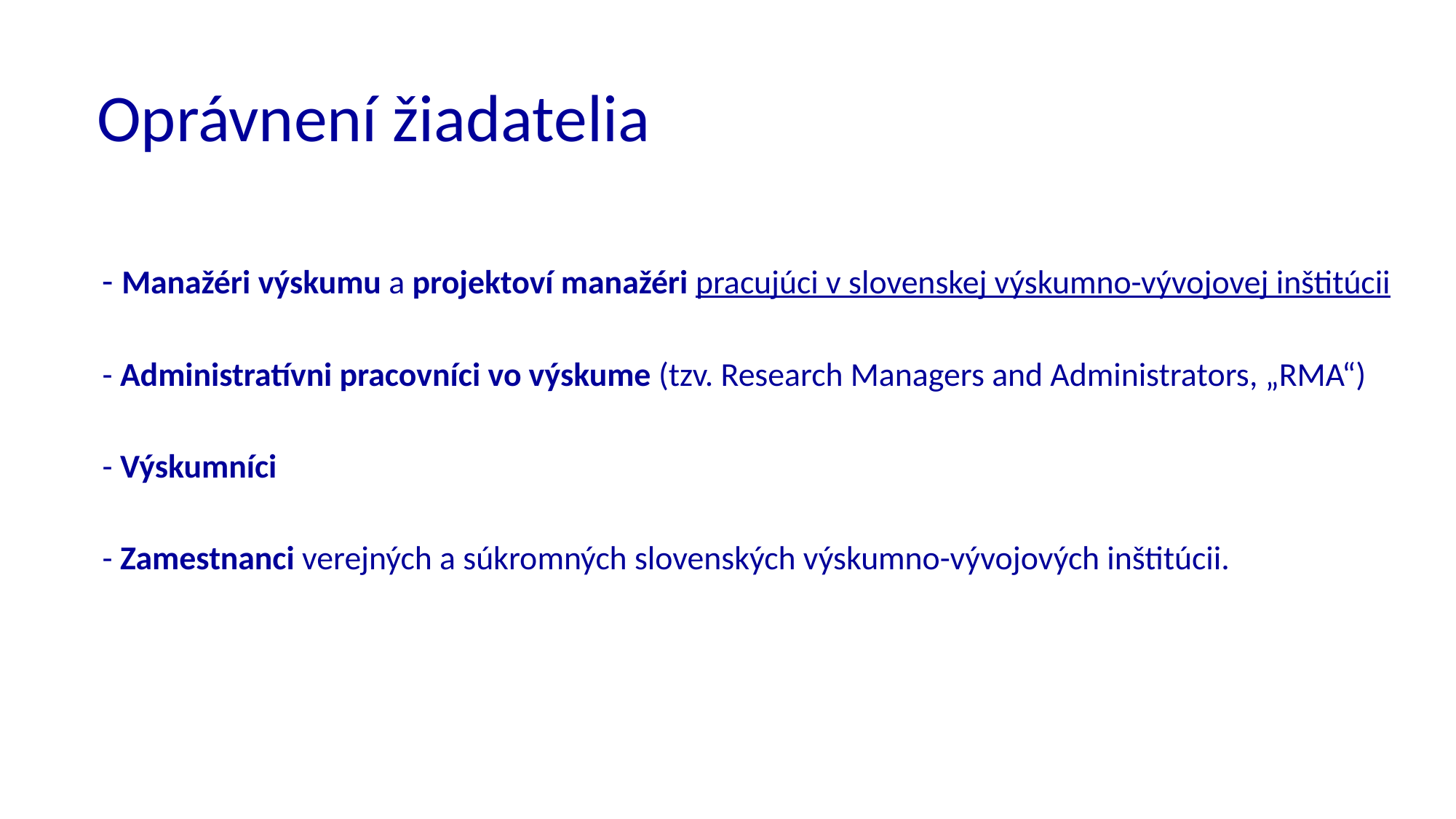

Oprávnení žiadatelia
# - Manažéri výskumu a projektoví manažéri pracujúci v slovenskej výskumno-vývojovej inštitúcii - Administratívni pracovníci vo výskume (tzv. Research Managers and Administrators, „RMA“) - Výskumníci - Zamestnanci verejných a súkromných slovenských výskumno-vývojových inštitúcii.